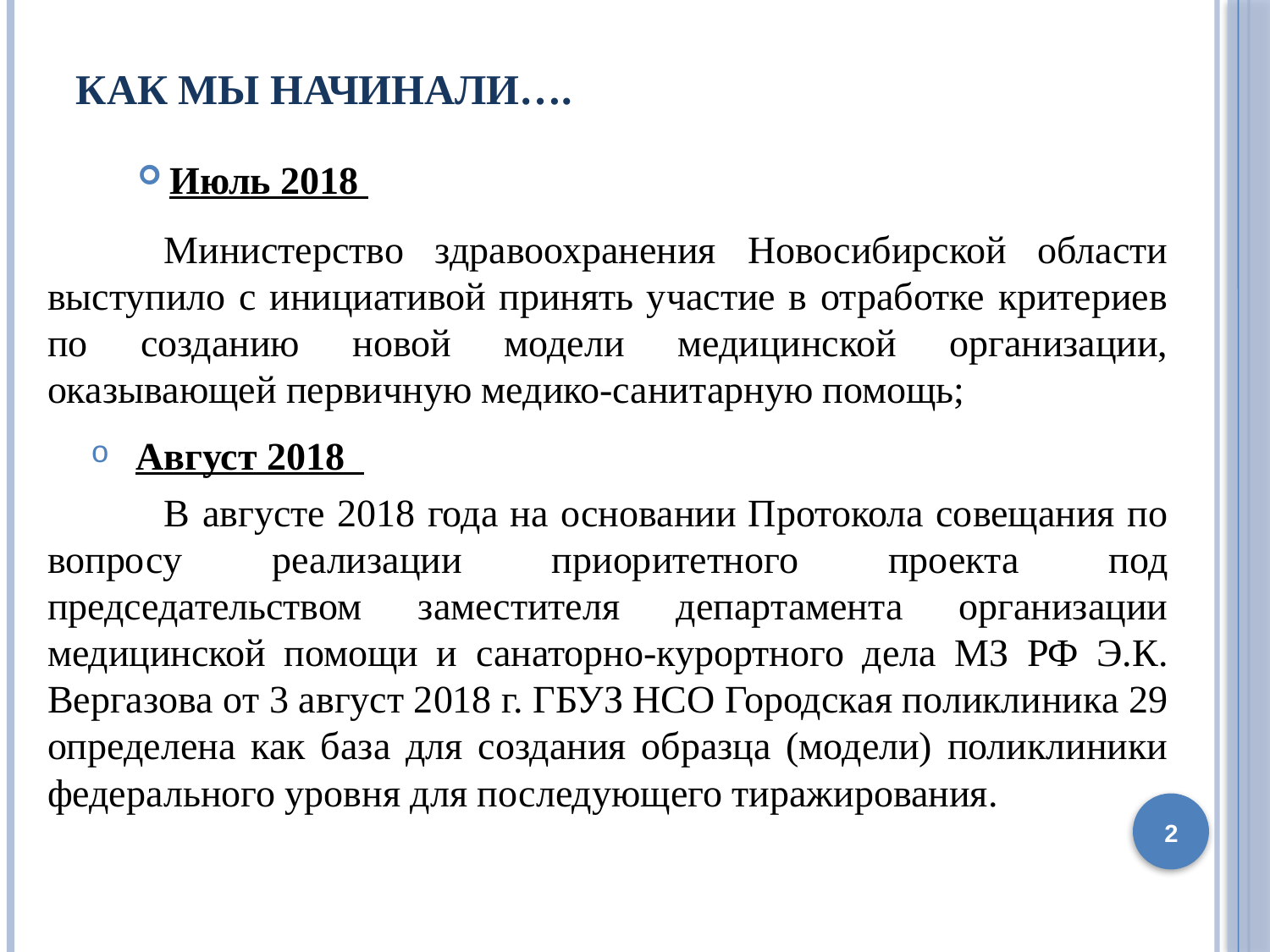

Как мы начинали….

Июль 2018
		Министерство здравоохранения Новосибирской области выступило с инициативой принять участие в отработке критериев по созданию новой модели медицинской организации, оказывающей первичную медико-санитарную помощь;
Август 2018
		В августе 2018 года на основании Протокола совещания по вопросу реализации приоритетного проекта под председательством заместителя департамента организации медицинской помощи и санаторно-курортного дела МЗ РФ Э.К. Вергазова от 3 август 2018 г. ГБУЗ НСО Городская поликлиника 29 определена как база для создания образца (модели) поликлиники федерального уровня для последующего тиражирования.

2